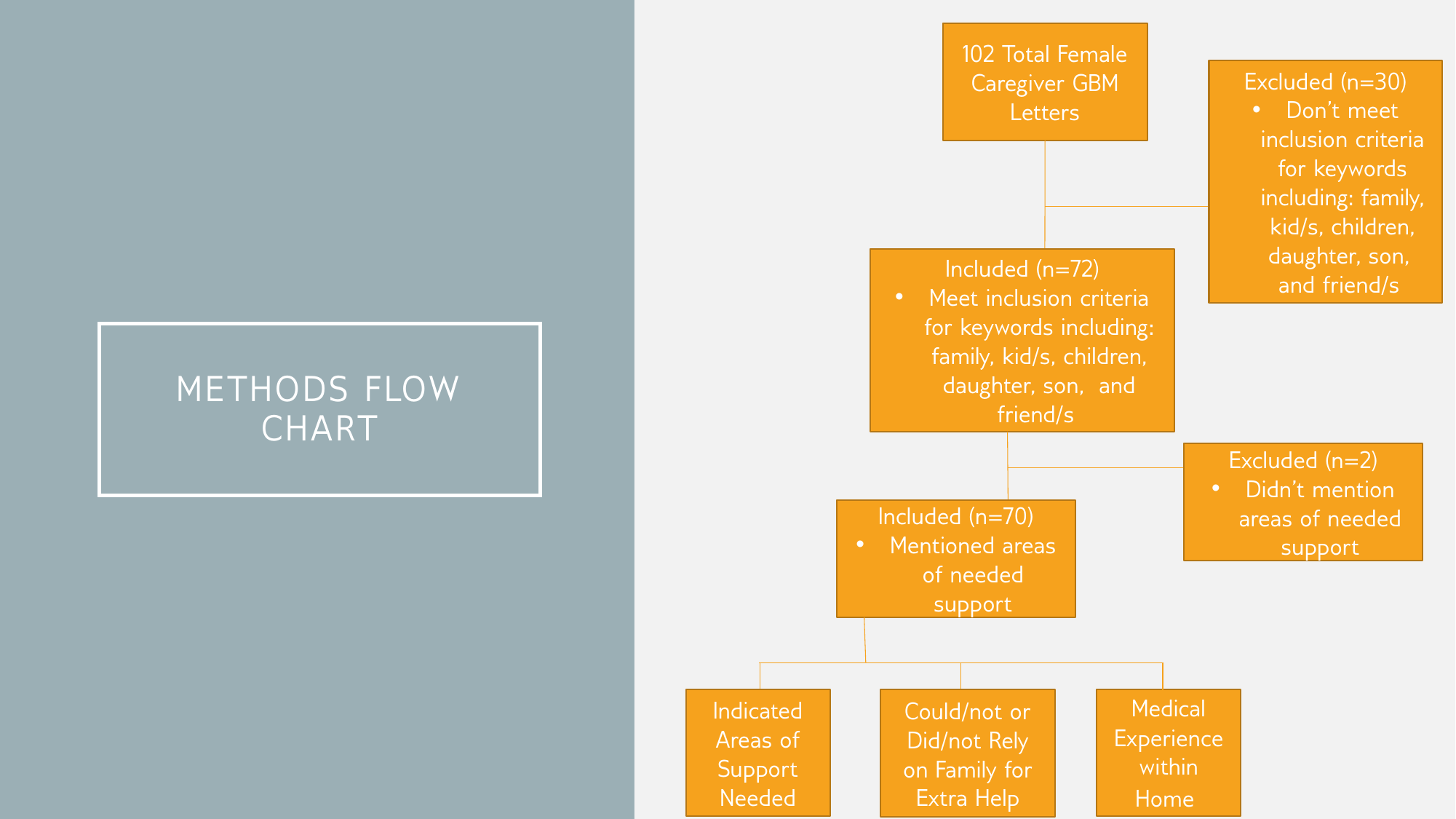

102 Total Female Caregiver GBM Letters
Excluded (n=30)
Don’t meet inclusion criteria for keywords including: family, kid/s, children, daughter, son,  and friend/s
Included (n=72)
Meet inclusion criteria for keywords including: family, kid/s, children, daughter, son,  and friend/s
# Methods Flow Chart
Excluded (n=2)
Didn’t mention areas of needed support
Included (n=70)
Mentioned areas of needed support
Medical Experience within Home
Indicated Areas of Support Needed
Could/not or Did/not Rely on Family for Extra Help